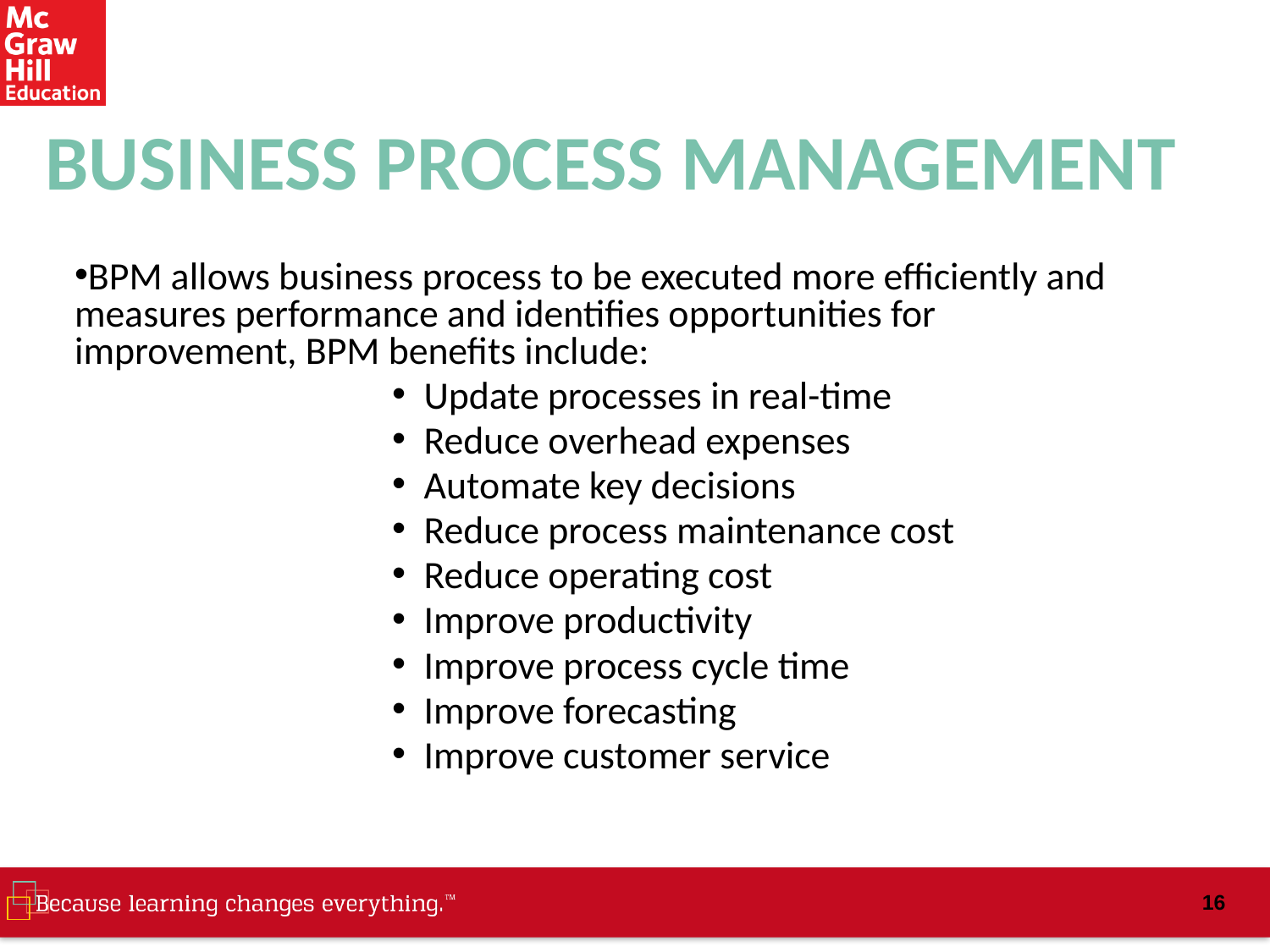

# BUSINESS PROCESS MANAGEMENT
BPM allows business process to be executed more efficiently and measures performance and identifies opportunities for improvement, BPM benefits include:
Update processes in real-time
Reduce overhead expenses
Automate key decisions
Reduce process maintenance cost
Reduce operating cost
Improve productivity
Improve process cycle time
Improve forecasting
Improve customer service